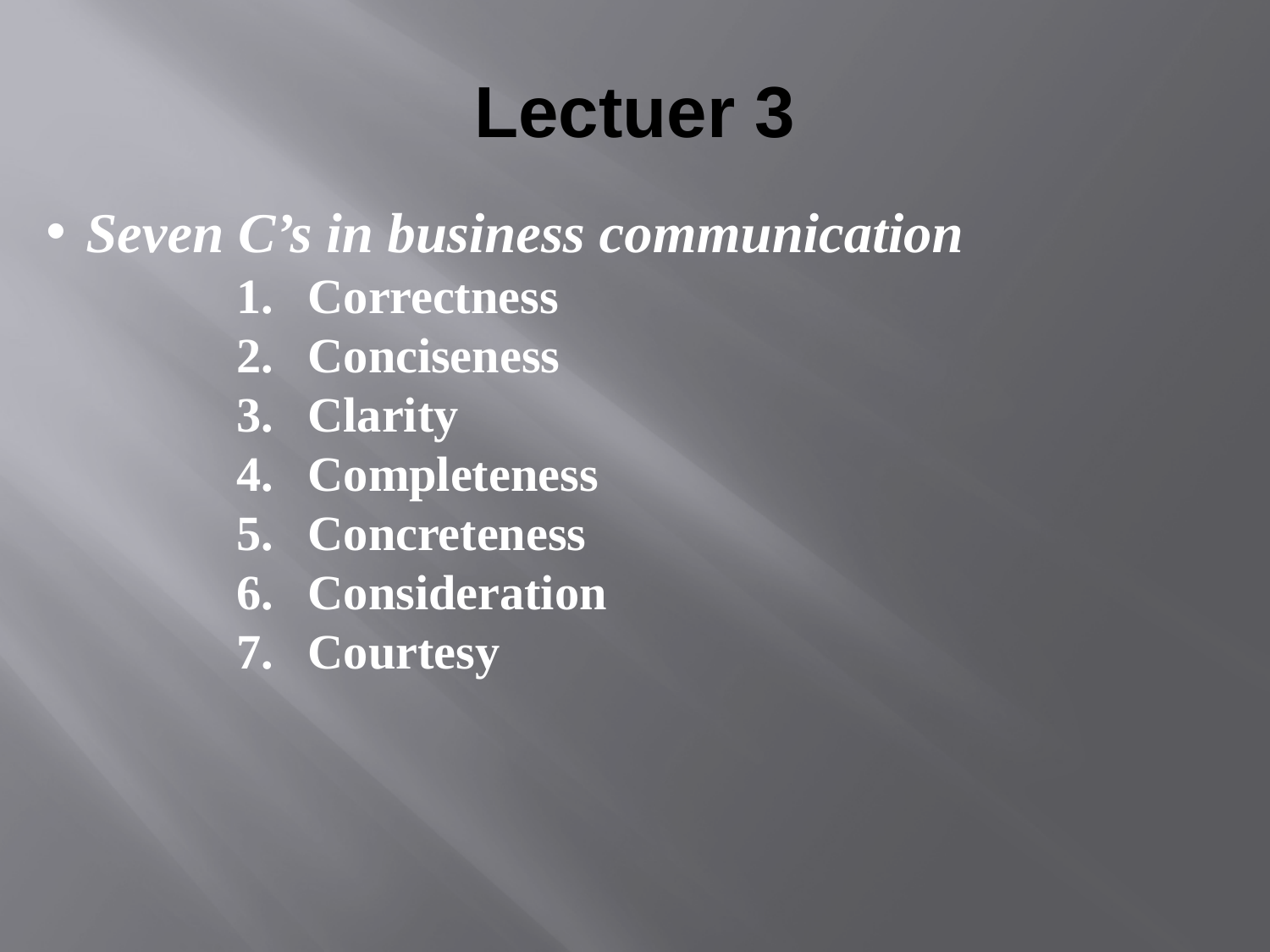

# Lectuer 3
Seven C’s in business communication
Correctness
Conciseness
Clarity
Completeness
Concreteness
Consideration
Courtesy